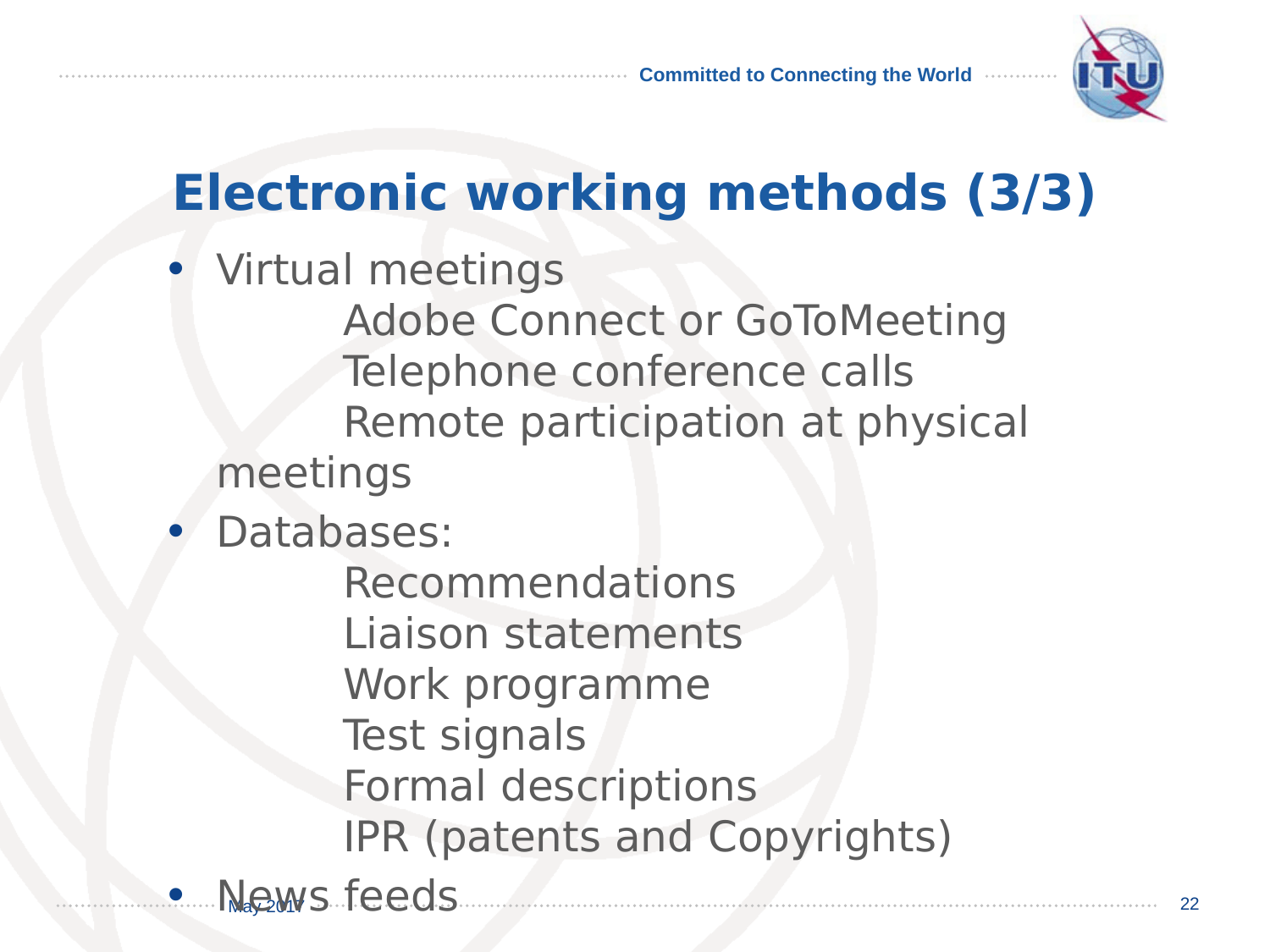

# Electronic working methods (3/3)
Virtual meetings
	Adobe Connect or GoToMeeting
	Telephone conference calls
	Remote participation at physical meetings
Databases:
	Recommendations
	Liaison statements
	Work programme
	Test signals
	Formal descriptions
	IPR (patents and Copyrights)
News feeds
22